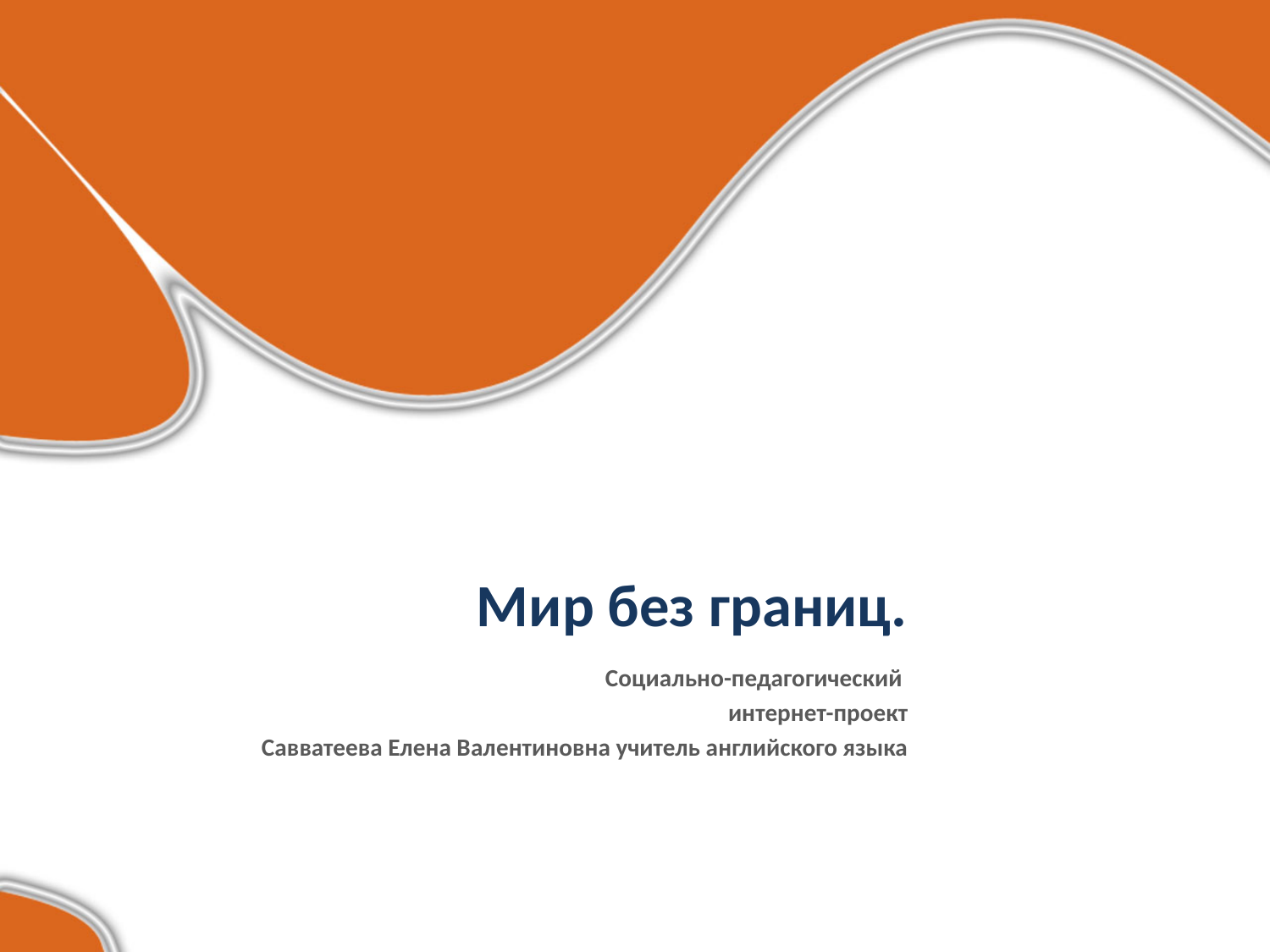

# Мир без границ.
Социально-педагогический
интернет-проект
Савватеева Елена Валентиновна учитель английского языка